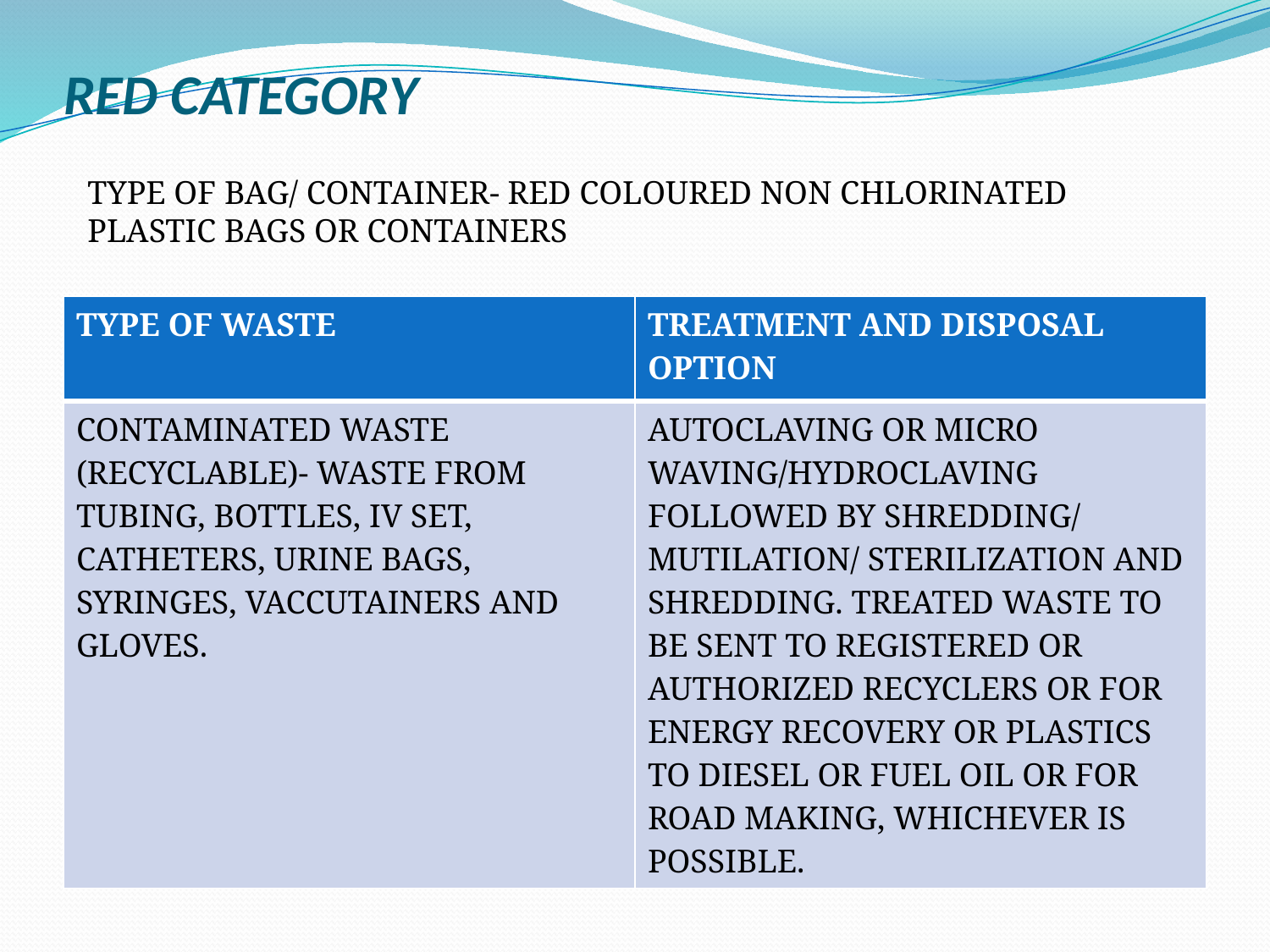

# RED CATEGORY
TYPE OF BAG/ CONTAINER- RED COLOURED NON CHLORINATED PLASTIC BAGS OR CONTAINERS
| TYPE OF WASTE | TREATMENT AND DISPOSAL OPTION |
| --- | --- |
| CONTAMINATED WASTE (RECYCLABLE)- WASTE FROM TUBING, BOTTLES, IV SET, CATHETERS, URINE BAGS, SYRINGES, VACCUTAINERS AND GLOVES. | AUTOCLAVING OR MICRO WAVING/HYDROCLAVING FOLLOWED BY SHREDDING/ MUTILATION/ STERILIZATION AND SHREDDING. TREATED WASTE TO BE SENT TO REGISTERED OR AUTHORIZED RECYCLERS OR FOR ENERGY RECOVERY OR PLASTICS TO DIESEL OR FUEL OIL OR FOR ROAD MAKING, WHICHEVER IS POSSIBLE. |